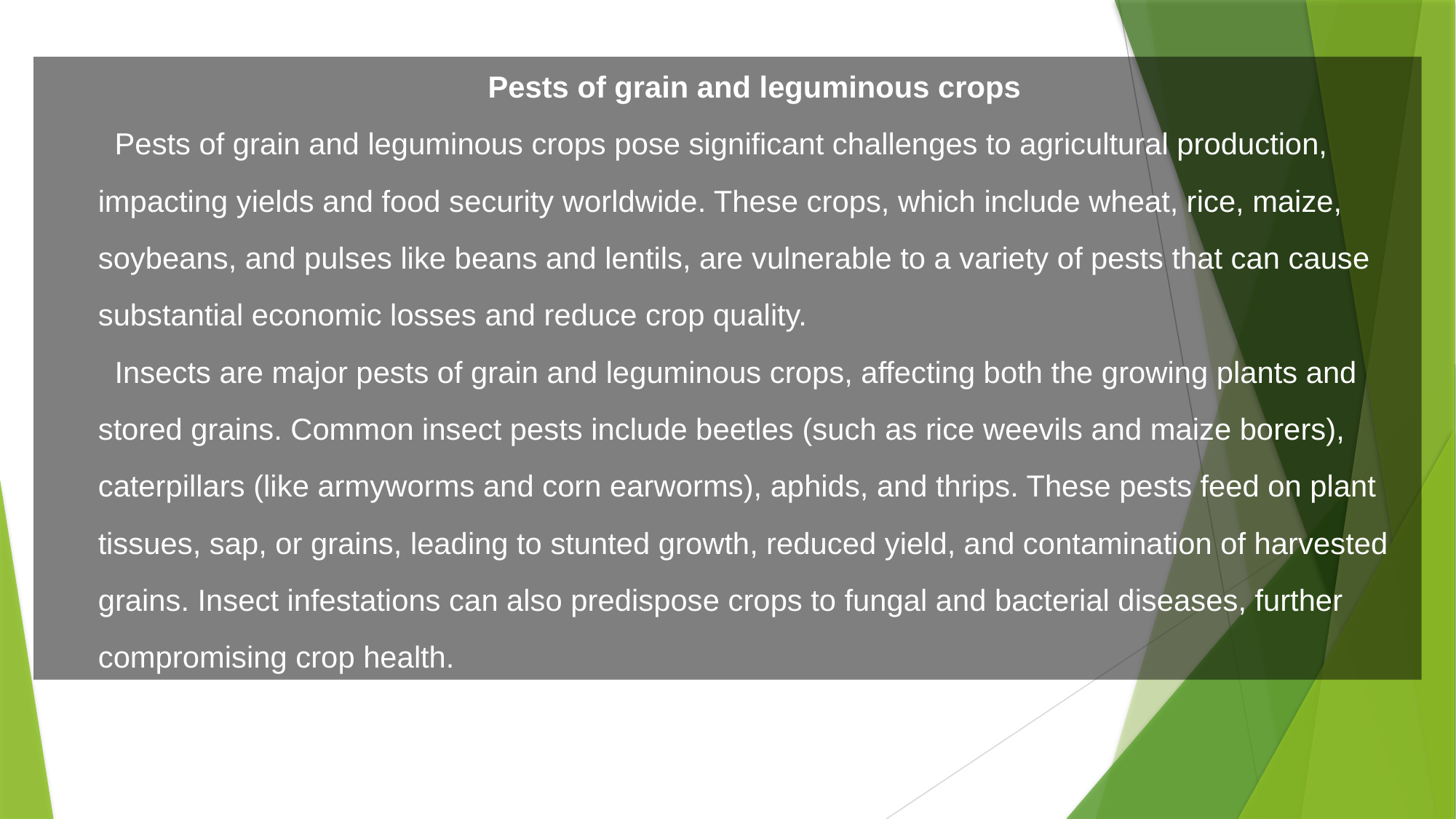

Pests of grain and leguminous crops
  Pests of grain and leguminous crops pose significant challenges to agricultural production,
impacting yields and food security worldwide. These crops, which include wheat, rice, maize,
soybeans, and pulses like beans and lentils, are vulnerable to a variety of pests that can cause
substantial economic losses and reduce crop quality.
  Insects are major pests of grain and leguminous crops, affecting both the growing plants and
stored grains. Common insect pests include beetles (such as rice weevils and maize borers),
caterpillars (like armyworms and corn earworms), aphids, and thrips. These pests feed on plant
tissues, sap, or grains, leading to stunted growth, reduced yield, and contamination of harvested
grains. Insect infestations can also predispose crops to fungal and bacterial diseases, further
compromising crop health.